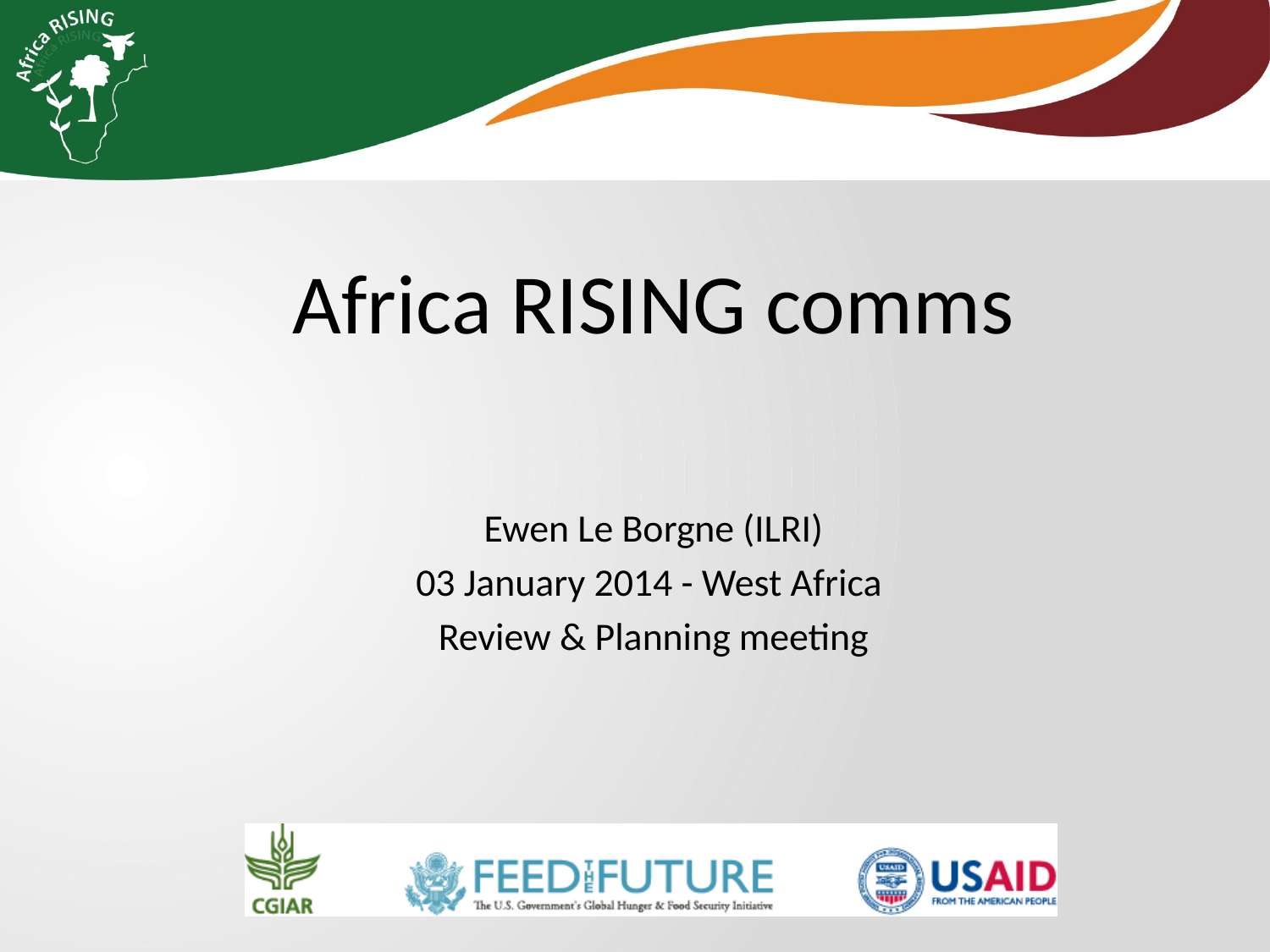

Africa RISING comms
Ewen Le Borgne (ILRI)
03 January 2014 - West Africa
Review & Planning meeting